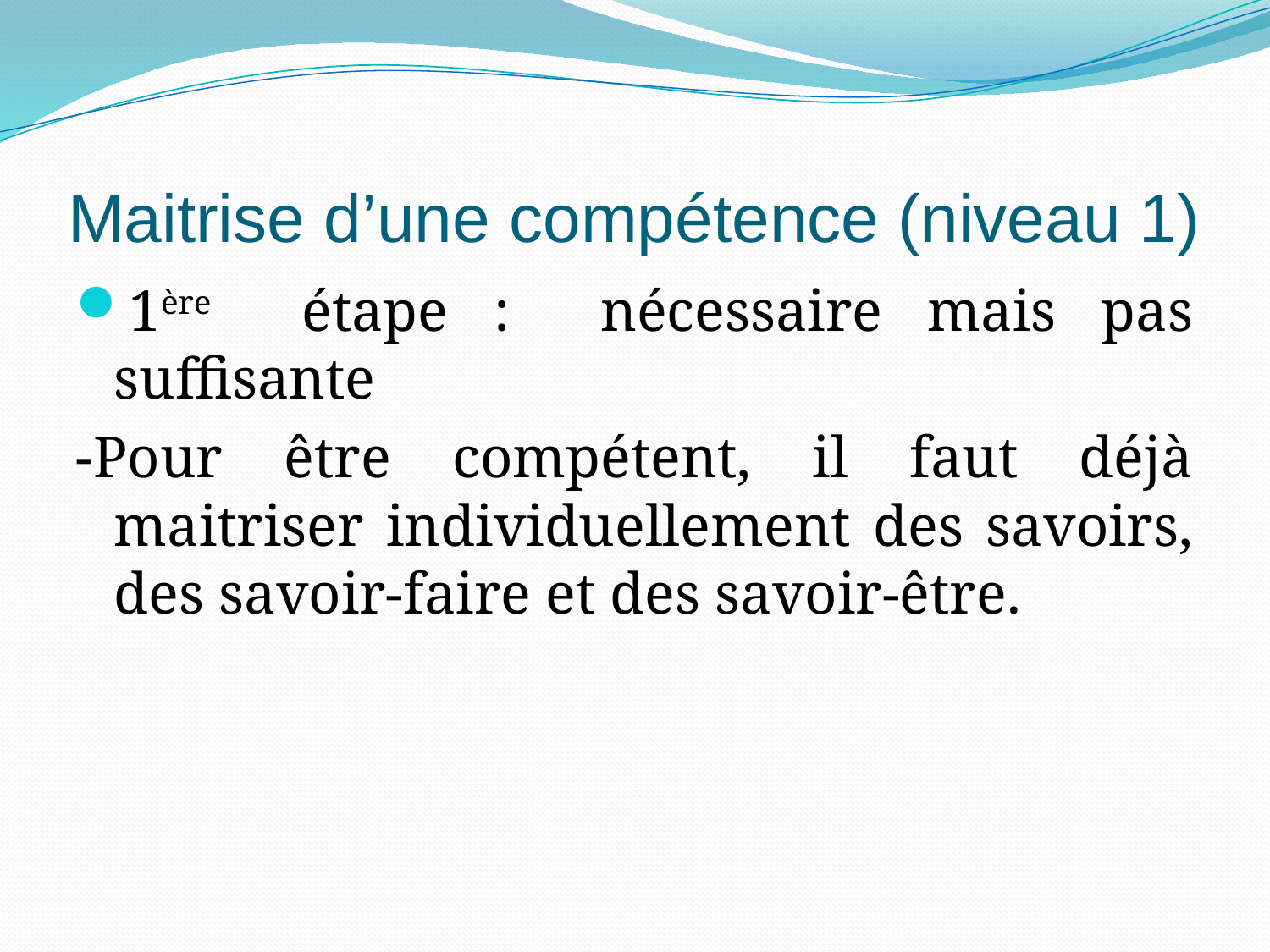

# Maitrise d’une compétence (niveau 1)
1ère  étape :  nécessaire mais pas suffisante
-Pour être compétent, il faut déjà maitriser individuellement des savoirs, des savoir-faire et des savoir-être.